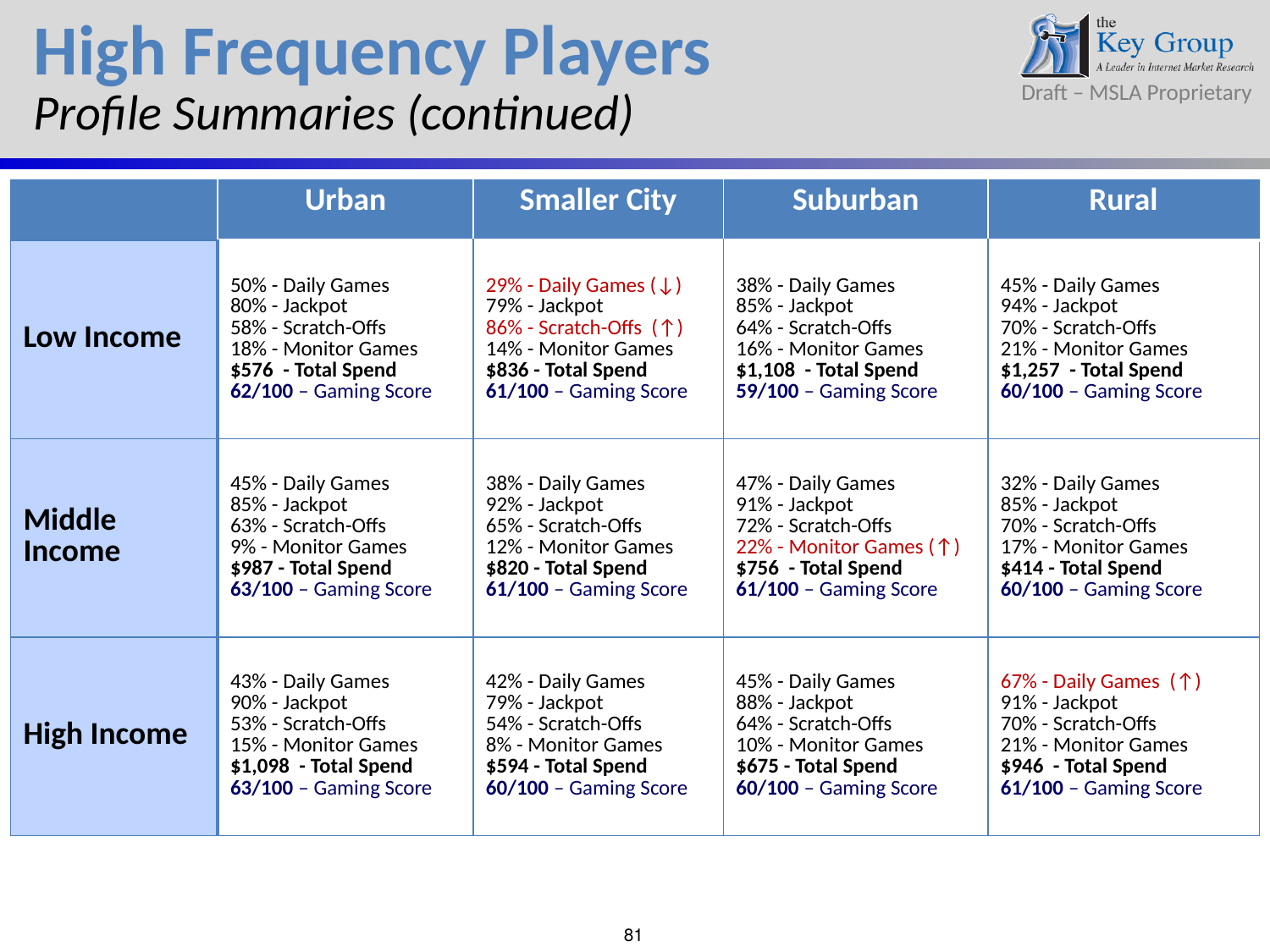

High Frequency Players
Profile Summaries (continued)
|  | Urban | Smaller City | Suburban | Rural |
| --- | --- | --- | --- | --- |
| Low Income | 50% - Daily Games 80% - Jackpot 58% - Scratch-Offs 18% - Monitor Games $576 - Total Spend 62/100 – Gaming Score | 29% - Daily Games (↓) 79% - Jackpot 86% - Scratch-Offs (↑) 14% - Monitor Games $836 - Total Spend 61/100 – Gaming Score | 38% - Daily Games 85% - Jackpot 64% - Scratch-Offs 16% - Monitor Games $1,108 - Total Spend 59/100 – Gaming Score | 45% - Daily Games 94% - Jackpot 70% - Scratch-Offs 21% - Monitor Games $1,257 - Total Spend 60/100 – Gaming Score |
| Middle Income | 45% - Daily Games 85% - Jackpot 63% - Scratch-Offs 9% - Monitor Games $987 - Total Spend 63/100 – Gaming Score | 38% - Daily Games 92% - Jackpot 65% - Scratch-Offs 12% - Monitor Games $820 - Total Spend 61/100 – Gaming Score | 47% - Daily Games 91% - Jackpot 72% - Scratch-Offs 22% - Monitor Games (↑) $756 - Total Spend 61/100 – Gaming Score | 32% - Daily Games 85% - Jackpot 70% - Scratch-Offs 17% - Monitor Games $414 - Total Spend 60/100 – Gaming Score |
| High Income | 43% - Daily Games 90% - Jackpot 53% - Scratch-Offs 15% - Monitor Games $1,098 - Total Spend 63/100 – Gaming Score | 42% - Daily Games 79% - Jackpot 54% - Scratch-Offs 8% - Monitor Games $594 - Total Spend 60/100 – Gaming Score | 45% - Daily Games 88% - Jackpot 64% - Scratch-Offs 10% - Monitor Games $675 - Total Spend 60/100 – Gaming Score | 67% - Daily Games (↑) 91% - Jackpot 70% - Scratch-Offs 21% - Monitor Games $946 - Total Spend 61/100 – Gaming Score |